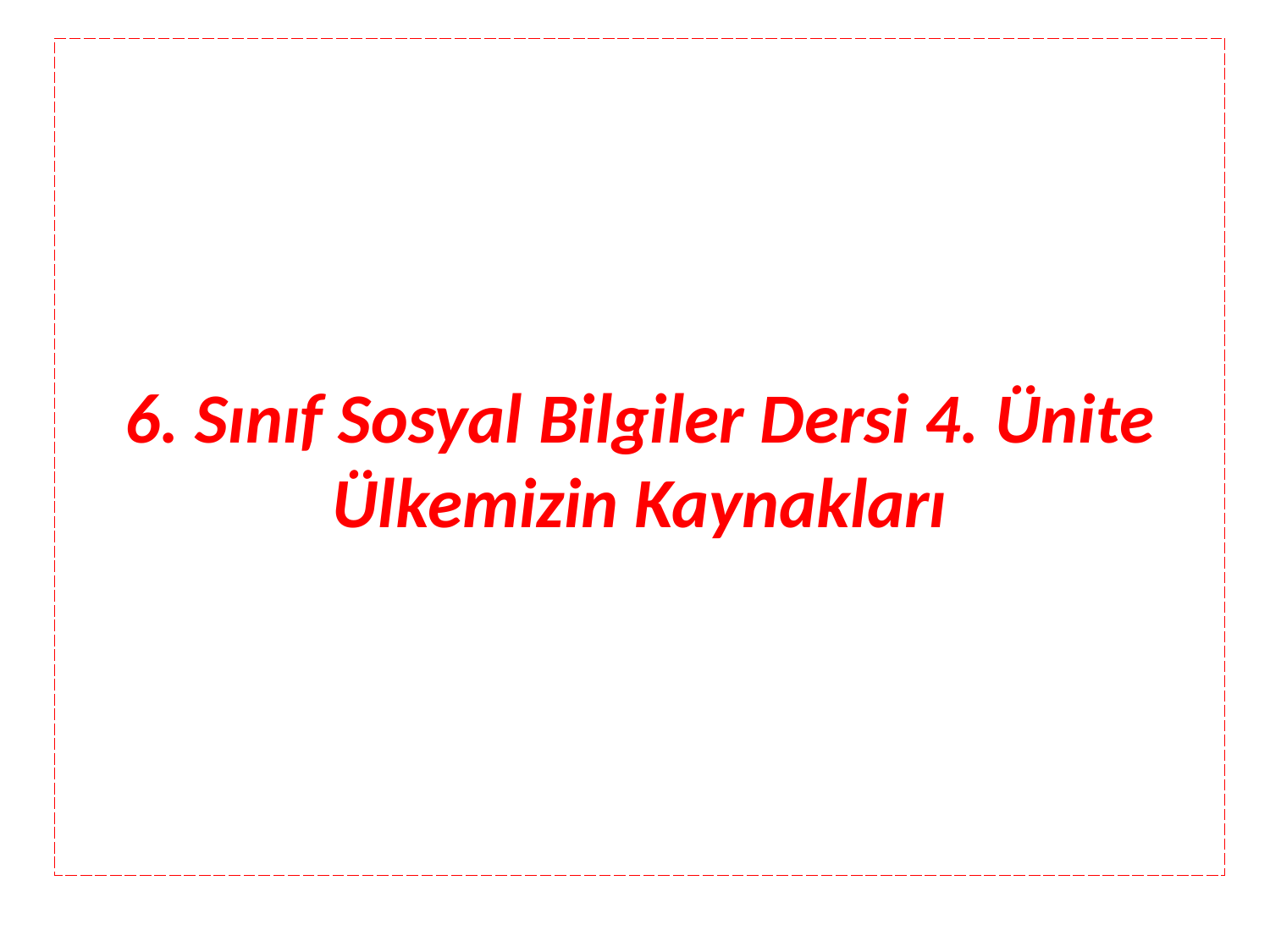

6. Sınıf Sosyal Bilgiler Dersi 4. Ünite Ülkemizin Kaynakları